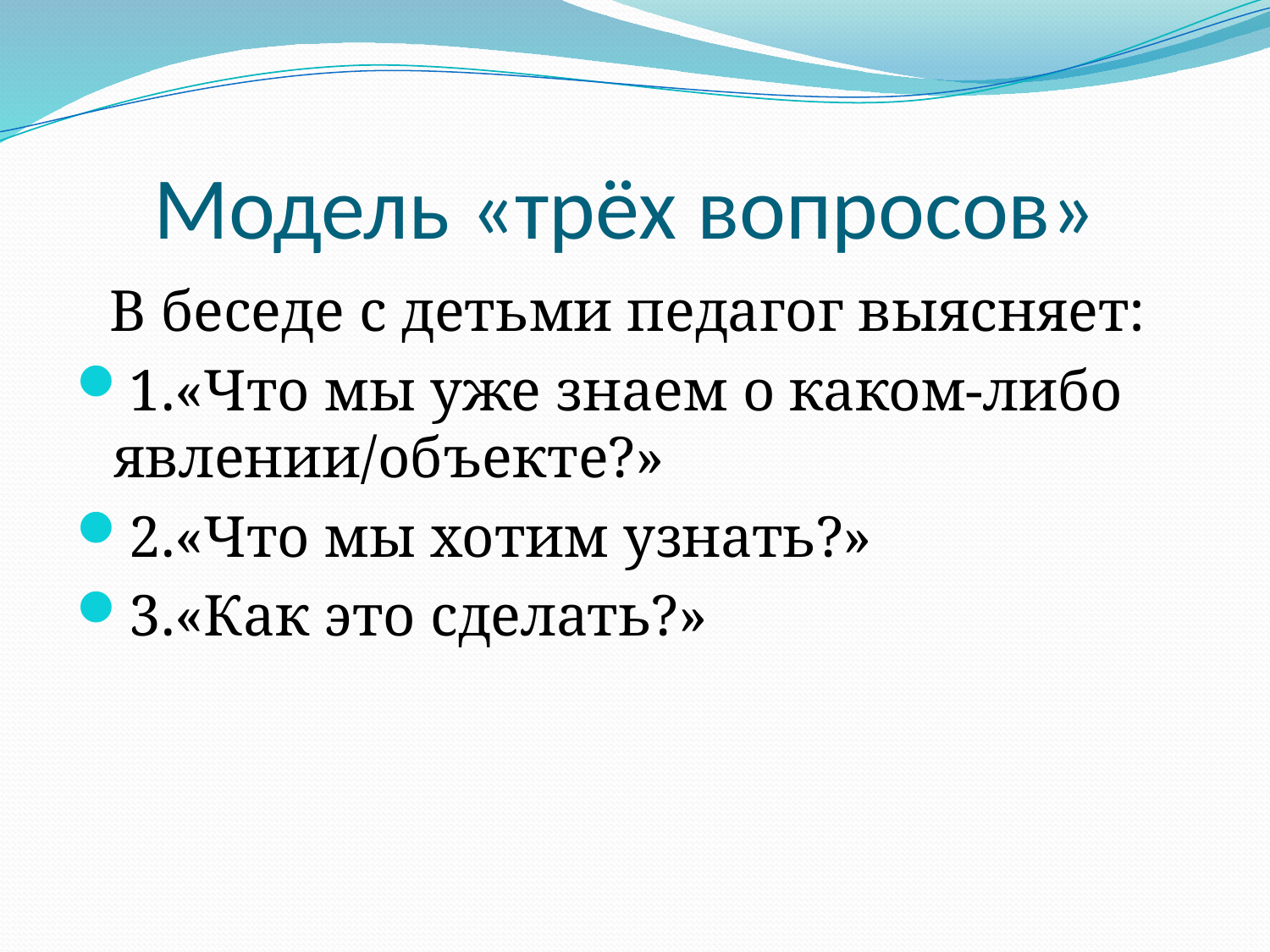

# Модель «трёх вопросов»
В беседе с детьми педагог выясняет:
1.«Что мы уже знаем о каком-либо явлении/объекте?»
2.«Что мы хотим узнать?»
3.«Как это сделать?»